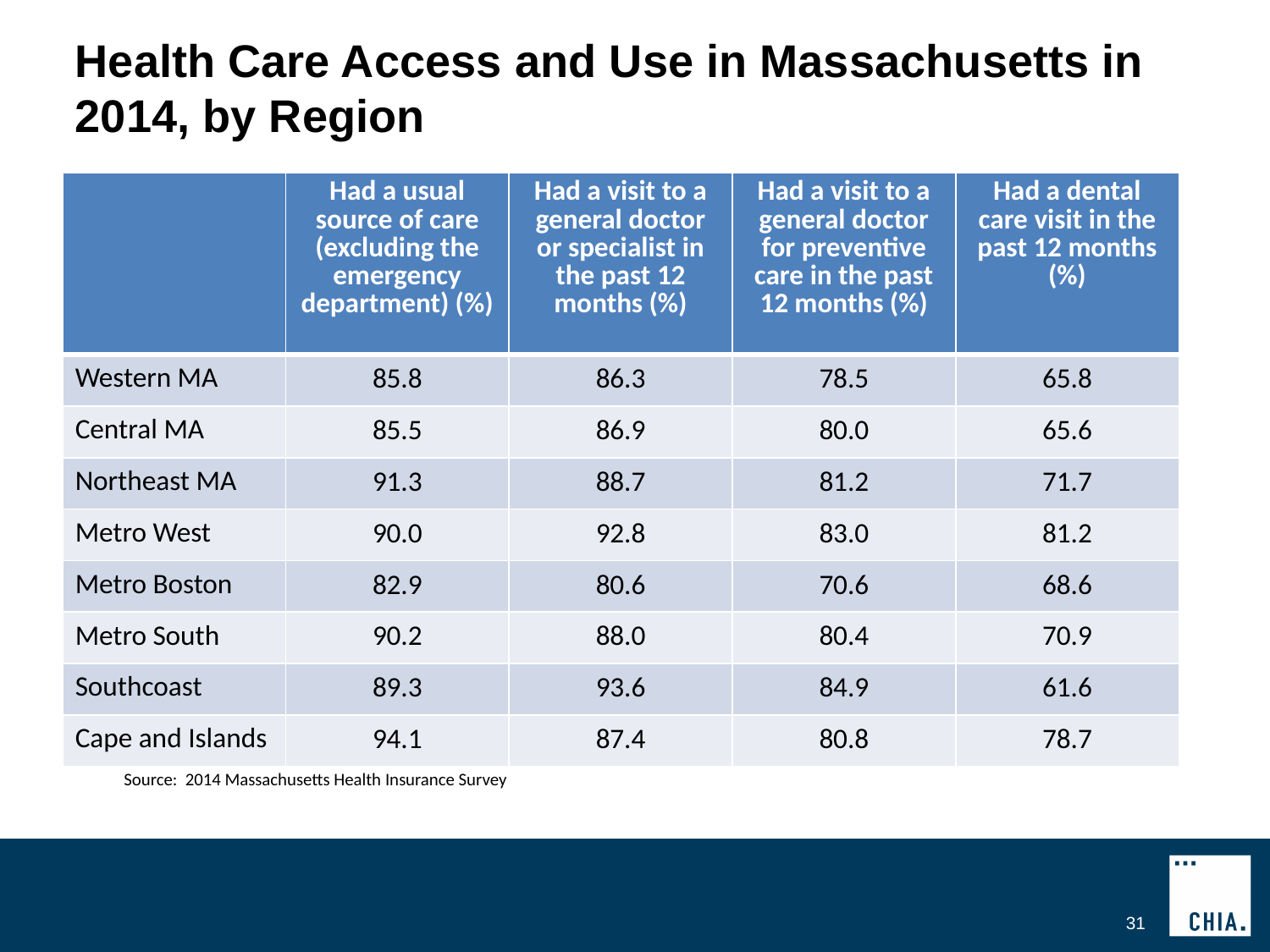

# Health Care Access and Use in Massachusetts in 2014, by Region
|  | Had a usual source of care (excluding the emergency department) (%) | Had a visit to a general doctor or specialist in the past 12 months (%) | Had a visit to a general doctor for preventive care in the past 12 months (%) | Had a dental care visit in the past 12 months (%) |
| --- | --- | --- | --- | --- |
| Western MA | 85.8 | 86.3 | 78.5 | 65.8 |
| Central MA | 85.5 | 86.9 | 80.0 | 65.6 |
| Northeast MA | 91.3 | 88.7 | 81.2 | 71.7 |
| Metro West | 90.0 | 92.8 | 83.0 | 81.2 |
| Metro Boston | 82.9 | 80.6 | 70.6 | 68.6 |
| Metro South | 90.2 | 88.0 | 80.4 | 70.9 |
| Southcoast | 89.3 | 93.6 | 84.9 | 61.6 |
| Cape and Islands | 94.1 | 87.4 | 80.8 | 78.7 |
Source:  2014 Massachusetts Health Insurance Survey
31